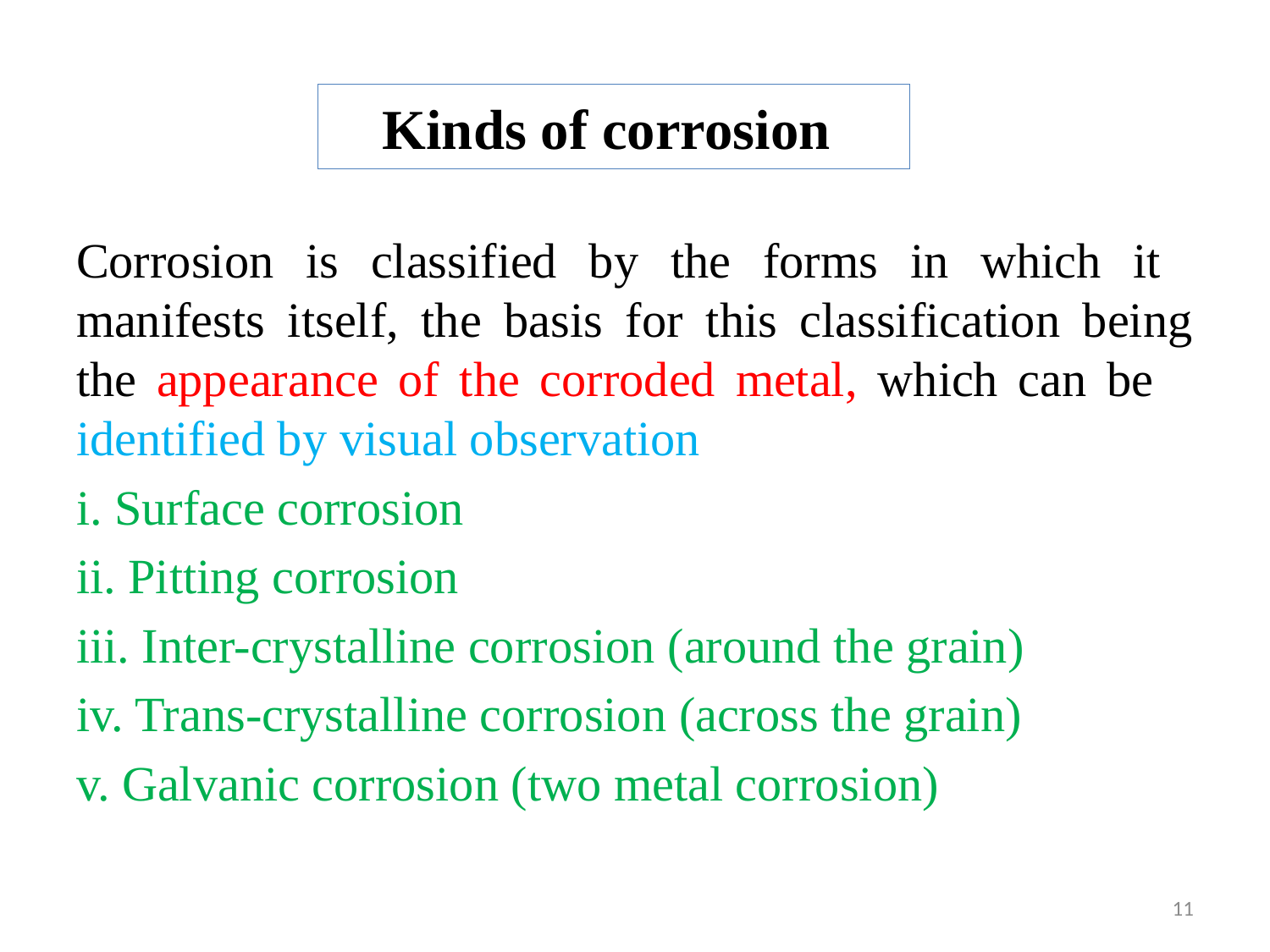

# Kinds of corrosion
Corrosion is classified by the forms in which it  manifests itself, the basis for this classification being the appearance of the corroded metal, which can be   identified by visual observation
i. Surface corrosion
ii. Pitting corrosion
iii. Inter-crystalline corrosion (around the grain)
iv. Trans-crystalline corrosion (across the grain)
v. Galvanic corrosion (two metal corrosion)
11